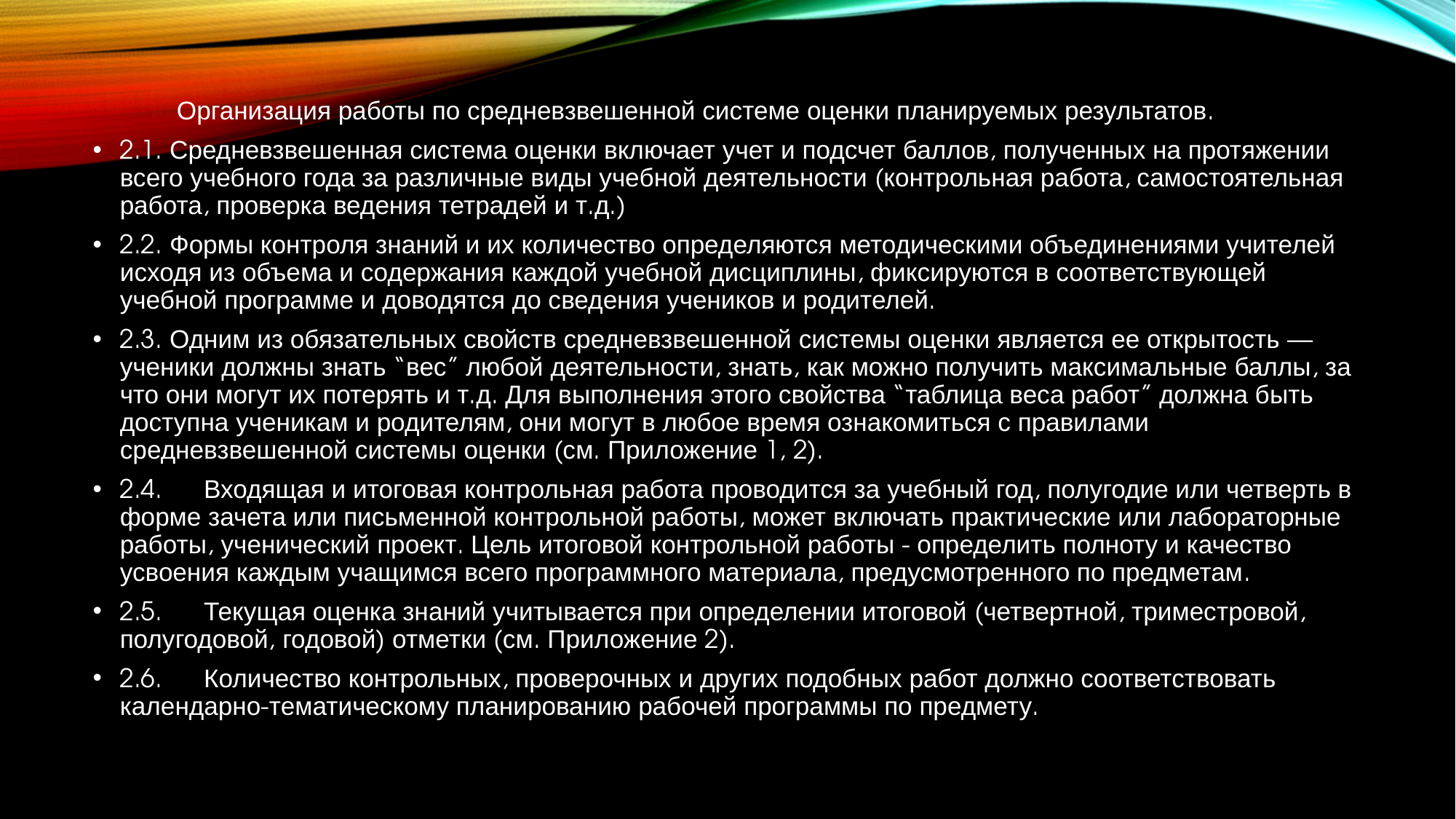

Организация работы по средневзвешенной системе оценки планируемых результатов.
2.1. Средневзвешенная система оценки включает учет и подсчет баллов, полученных на протяжении всего учебного года за различные виды учебной деятельности (контрольная работа, самостоятельная работа, проверка ведения тетрадей и т.д.)
2.2. Формы контроля знаний и их количество определяются методическими объединениями учителей исходя из объема и содержания каждой учебной дисциплины, фиксируются в соответствующей учебной программе и доводятся до сведения учеников и родителей.
2.3. Одним из обязательных свойств средневзвешенной системы оценки является ее открытость — ученики должны знать “вес” любой деятельности, знать, как можно получить максимальные баллы, за что они могут их потерять и т.д. Для выполнения этого свойства “таблица веса работ” должна быть доступна ученикам и родителям, они могут в любое время ознакомиться с правилами средневзвешенной системы оценки (см. Приложение 1, 2).
2.4.	Входящая и итоговая контрольная работа проводится за учебный год, полугодие или четверть в форме зачета или письменной контрольной работы, может включать практические или лабораторные работы, ученический проект. Цель итоговой контрольной работы - определить полноту и качество усвоения каждым учащимся всего программного материала, предусмотренного по предметам.
2.5.	Текущая оценка знаний учитывается при определении итоговой (четвертной, триместровой, полугодовой, годовой) отметки (см. Приложение 2).
2.6.	Количество контрольных, проверочных и других подобных работ должно соответствовать календарно-тематическому планированию рабочей программы по предмету.